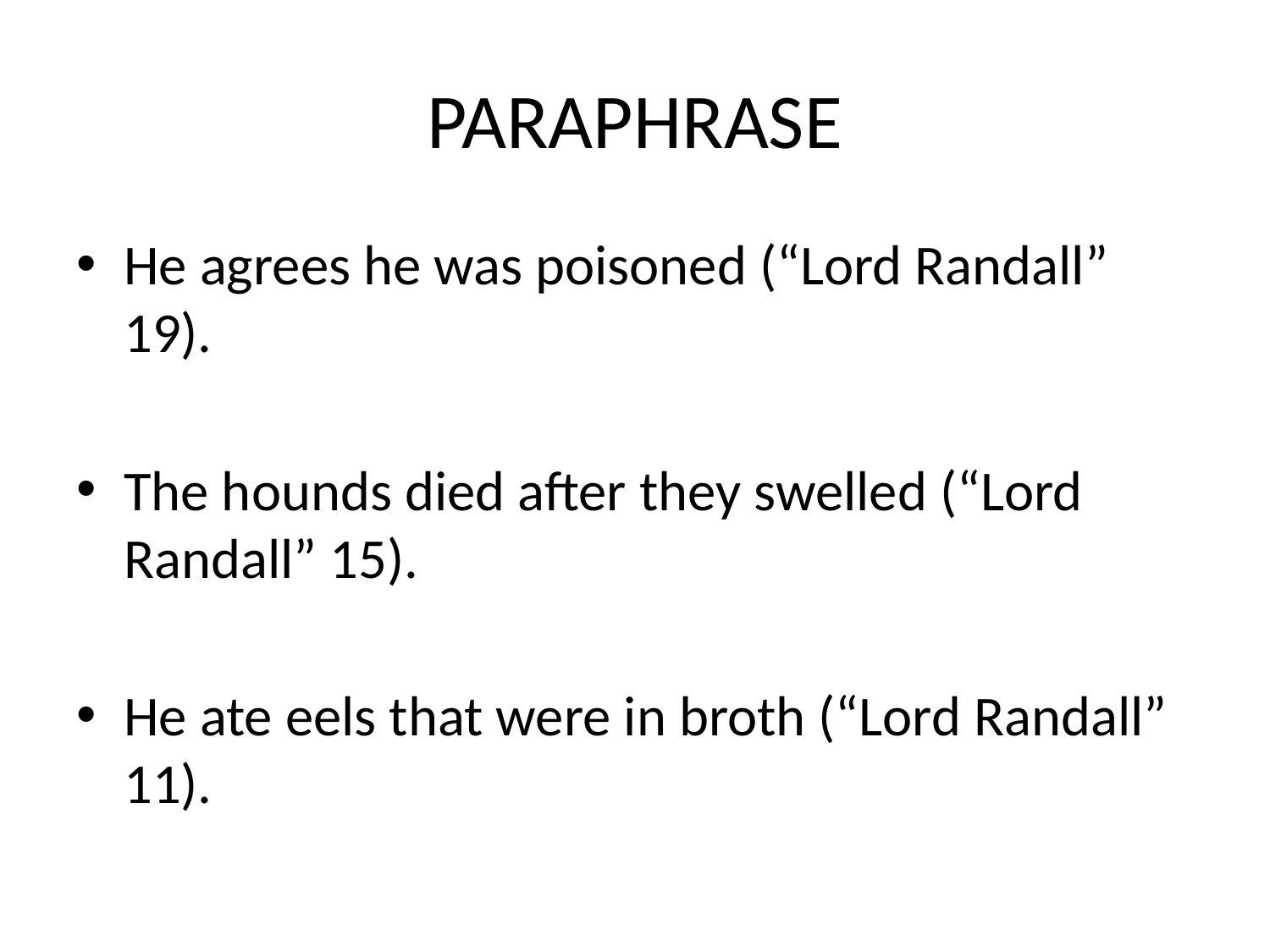

# PARAPHRASE
He agrees he was poisoned (“Lord Randall” 19).

The hounds died after they swelled (“Lord Randall” 15).

He ate eels that were in broth (“Lord Randall” 11).